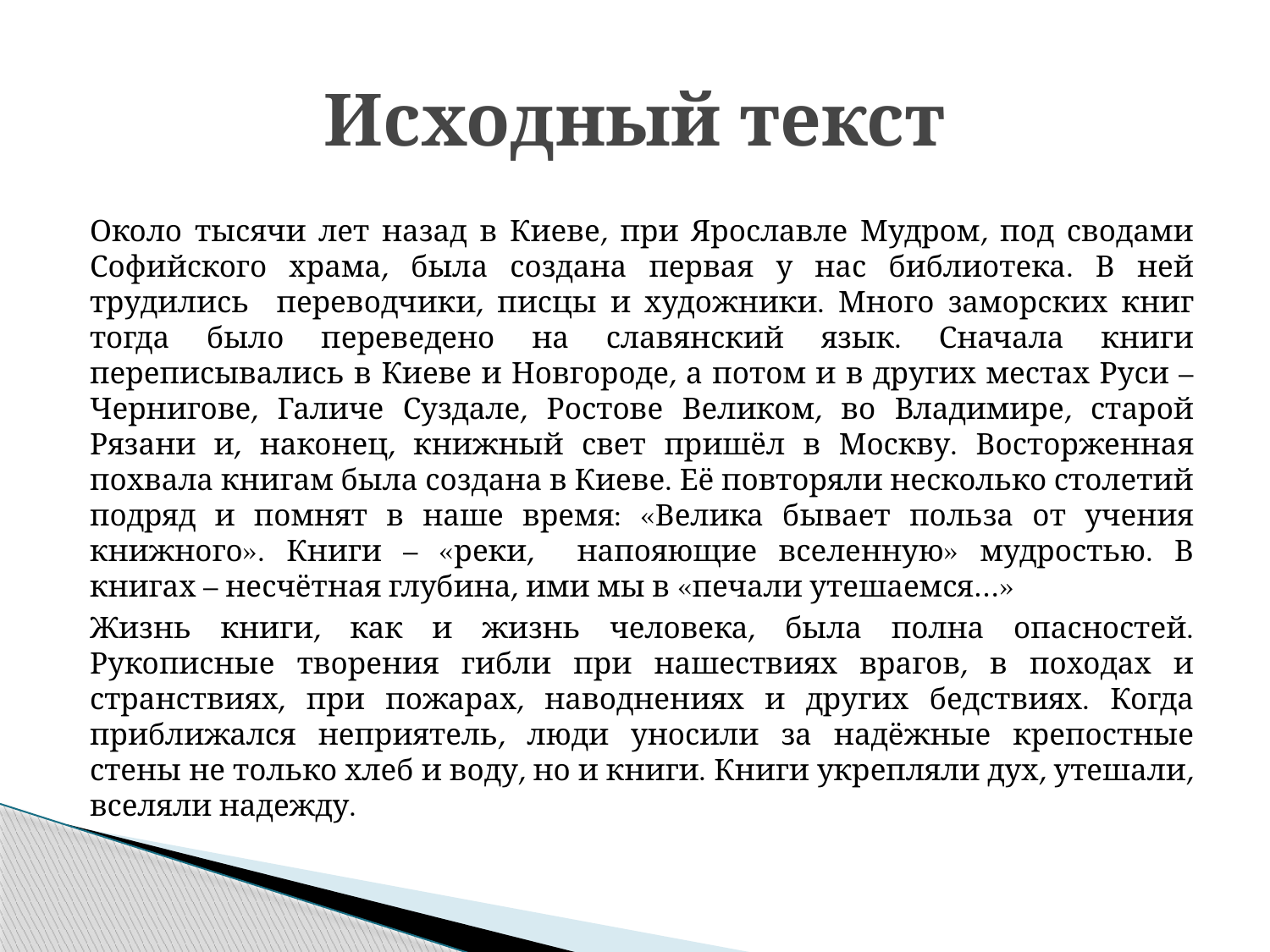

# Исходный текст
	Около тысячи лет назад в Киеве, при Ярославле Мудром, под сводами Софийского храма, была создана первая у нас библиотека. В ней трудились  переводчики, писцы и художники. Много заморских книг тогда было переведено на славянский язык. Сначала книги переписывались в Киеве и Новгороде, а потом и в других местах Руси – Чернигове, Галиче Суздале, Ростове Великом, во Владимире, старой Рязани и, наконец, книжный свет пришёл в Москву. Восторженная похвала книгам была создана в Киеве. Её повторяли несколько столетий подряд и помнят в наше время: «Велика бывает польза от учения книжного». Книги – «реки,  напояющие вселенную» мудростью. В книгах – несчётная глубина, ими мы в «печали утешаемся…»
	Жизнь книги, как и жизнь человека, была полна опасностей. Рукописные творения гибли при нашествиях врагов, в походах и странствиях, при пожарах, наводнениях и других бедствиях. Когда приближался неприятель, люди уносили за надёжные крепостные стены не только хлеб и воду, но и книги. Книги укрепляли дух, утешали, вселяли надежду.